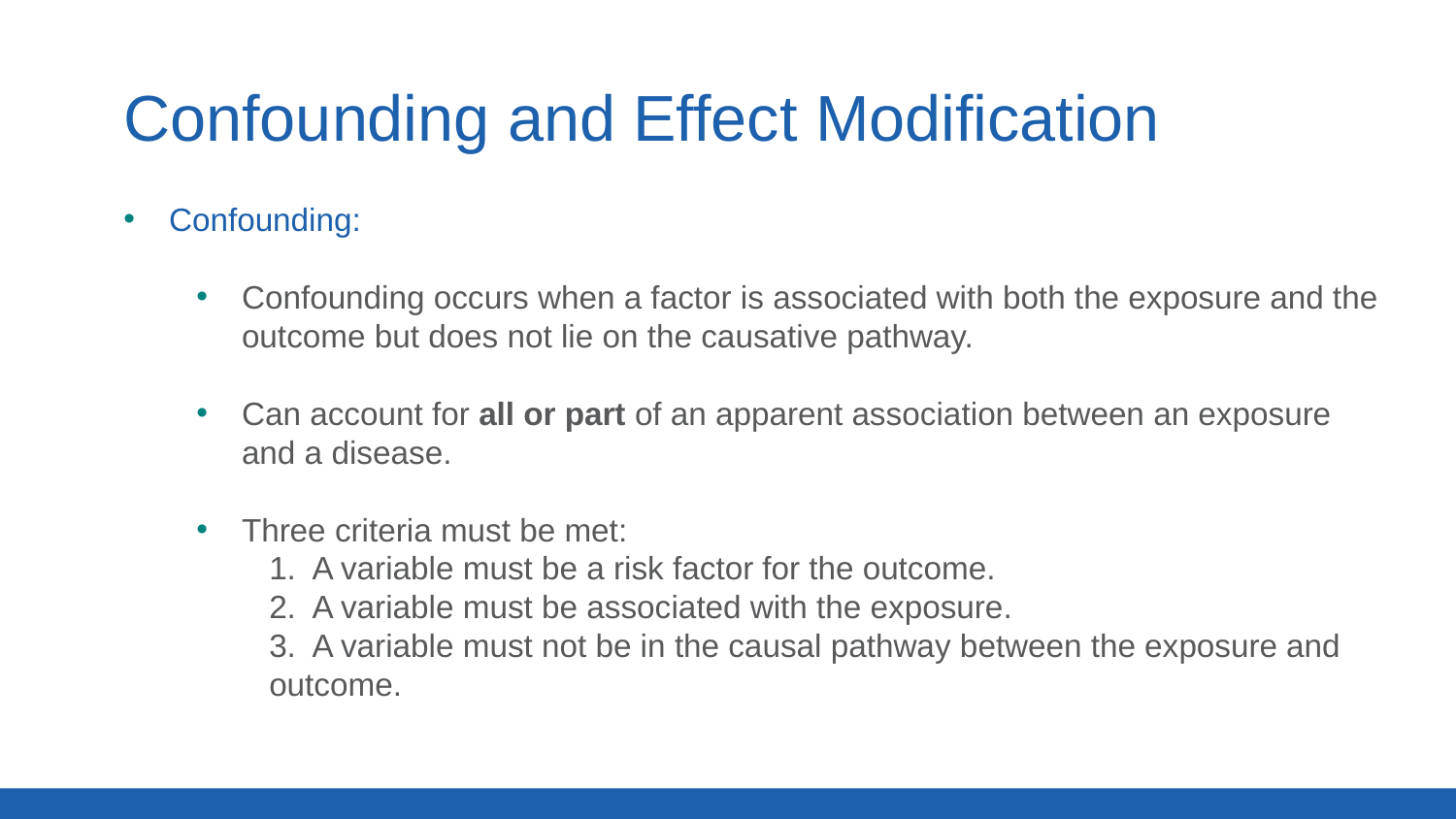

Confounding and Effect Modification
Confounding:

Confounding occurs when a factor is associated with both the exposure and the outcome but does not lie on the causative pathway.

Can account for all or part of an apparent association between an exposure and a disease.

Three criteria must be met:
1.  A variable must be a risk factor for the outcome.
2.  A variable must be associated with the exposure.
3.  A variable must not be in the causal pathway between the exposure and outcome.